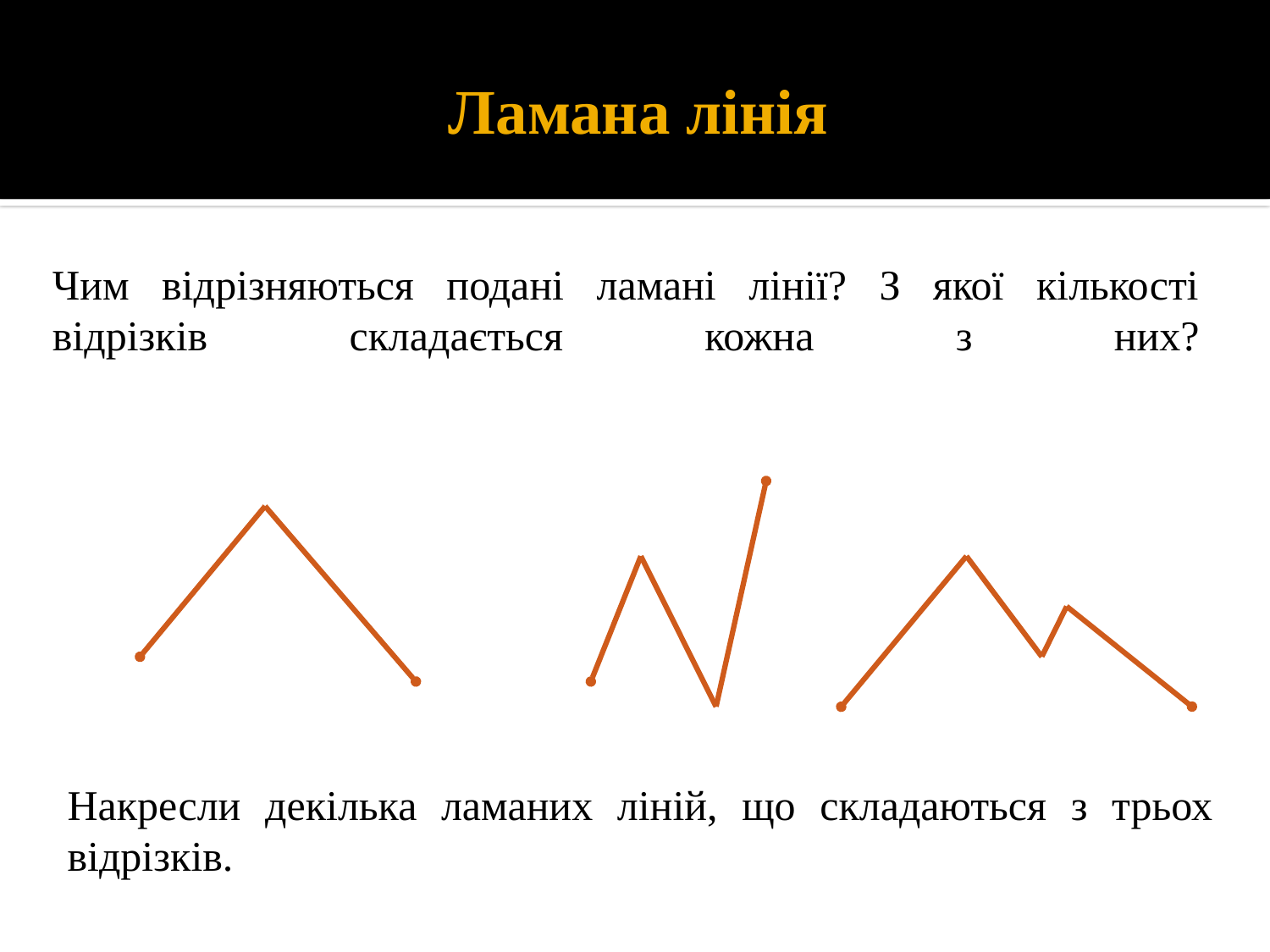

Ламана лінія

# Чим відрізняються подані ламані лінії? З якої кількості відрізків складається кожна з них?

Накресли декілька ламаних ліній, що складаються з трьох відрізків.